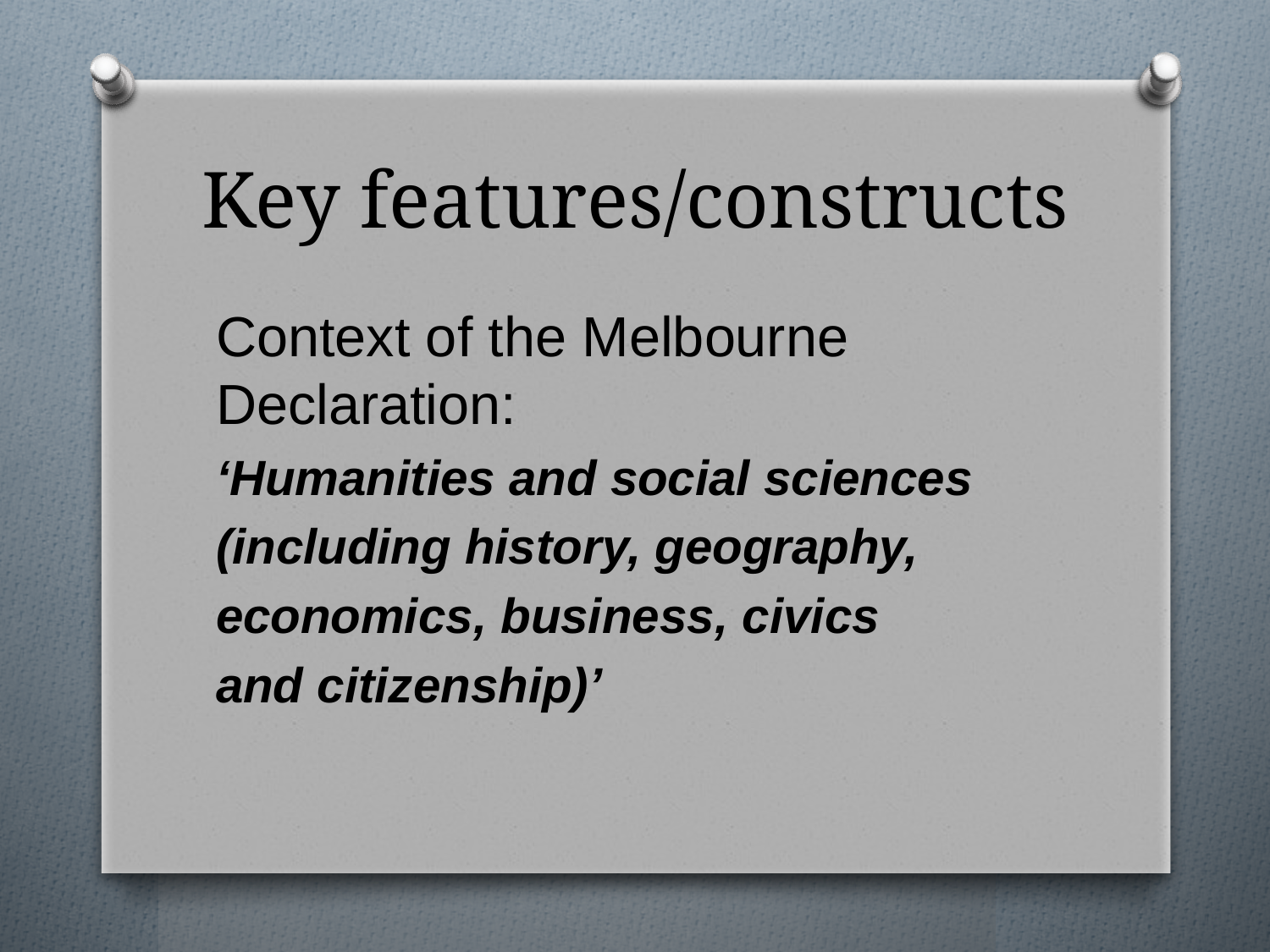

# Key features/constructs
Context of the Melbourne Declaration:
‘Humanities and social sciences
(including history, geography,
economics, business, civics
and citizenship)’